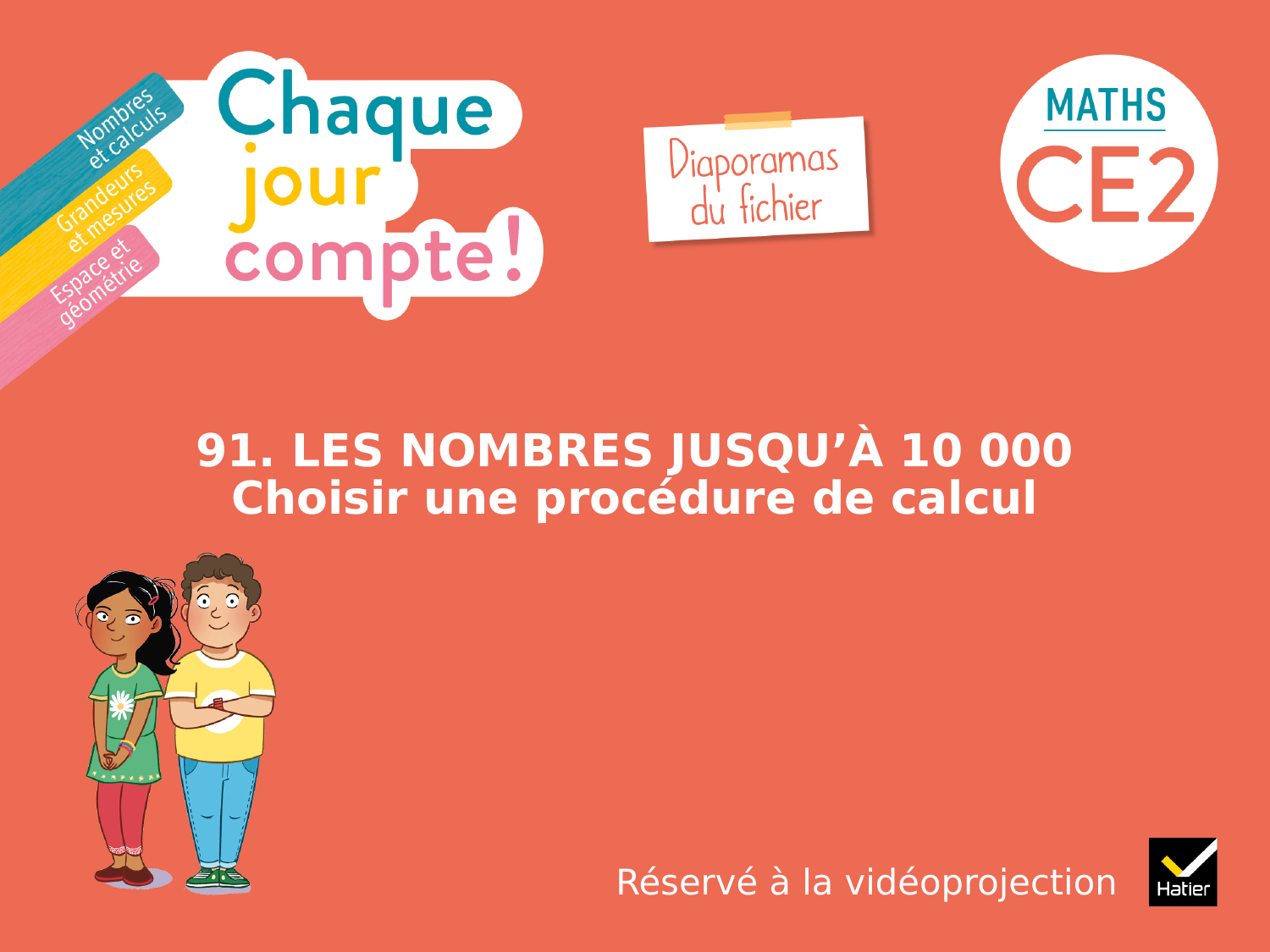

# 91. LES NOMBRES JUSQU’À 10 000 Choisir une procédure de calcul